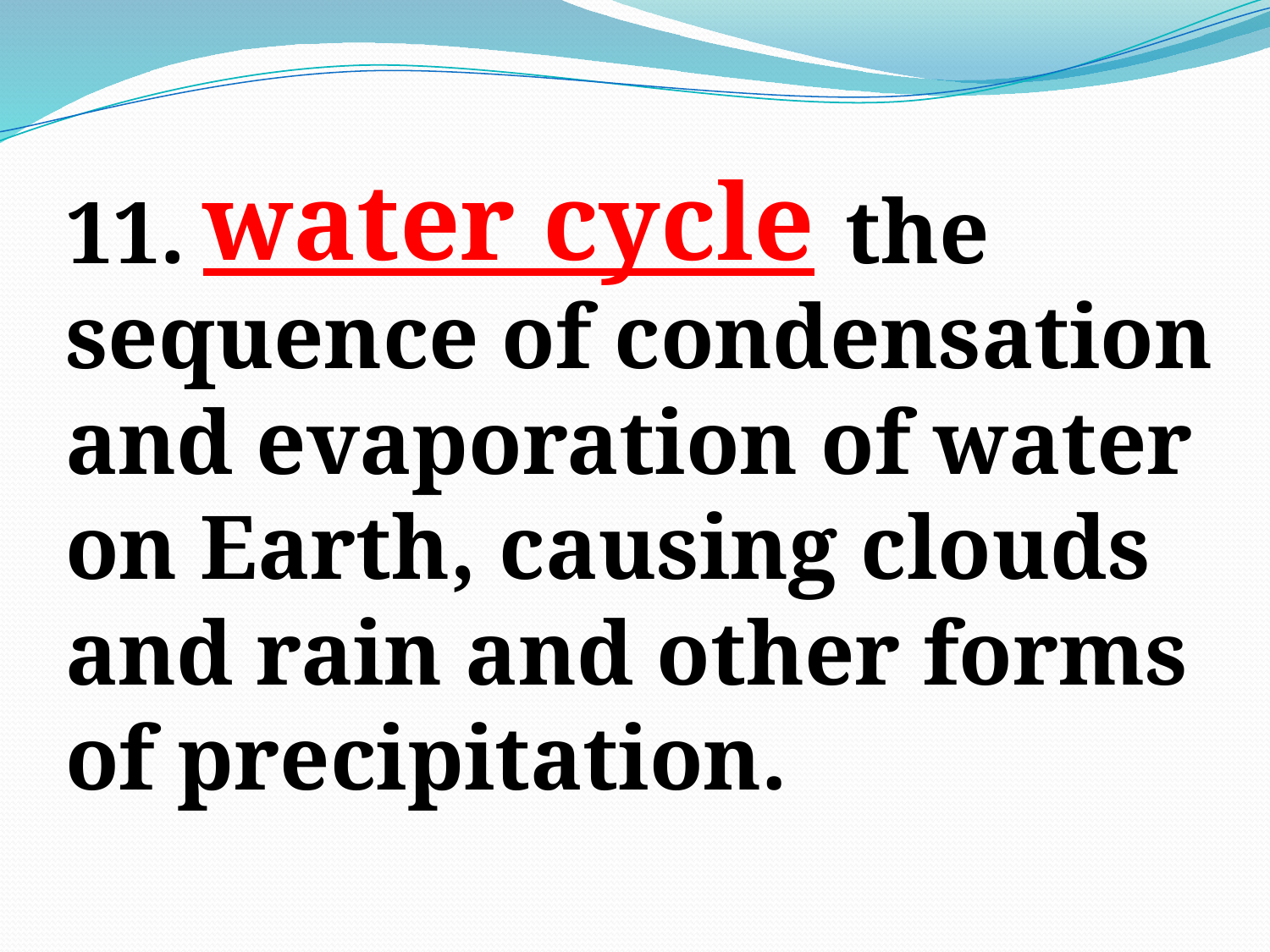

water cycle
11.                              the sequence of condensation and evaporation of water on Earth, causing clouds and rain and other forms of precipitation.